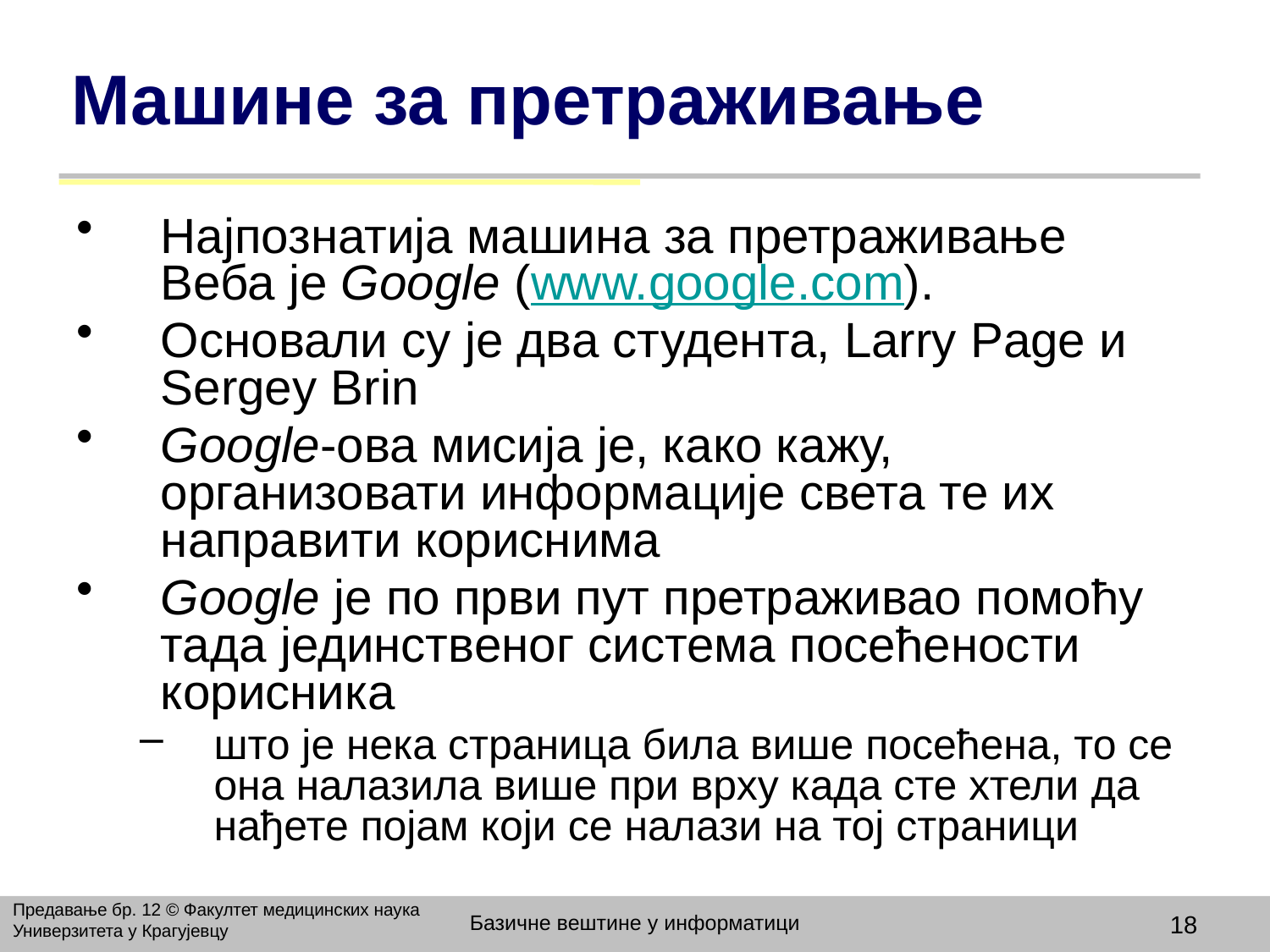

# Машине за претраживање
Најпознатија машина за претраживање Веба је Google (www.google.com).
Основали су је два студента, Larry Page и Sergey Brin
Google-ова мисија је, како кажу, организовати информације света те их направити кориснима
Google је по први пут претраживао помоћу тада јединственог система посећености корисника
што је нека страница била више посећена, то се она налазила више при врху када сте хтели да нађете појам који се налази на тој страници
Предавање бр. 12 © Факултет медицинских наука Универзитета у Крагујевцу
Базичне вештине у информатици
18